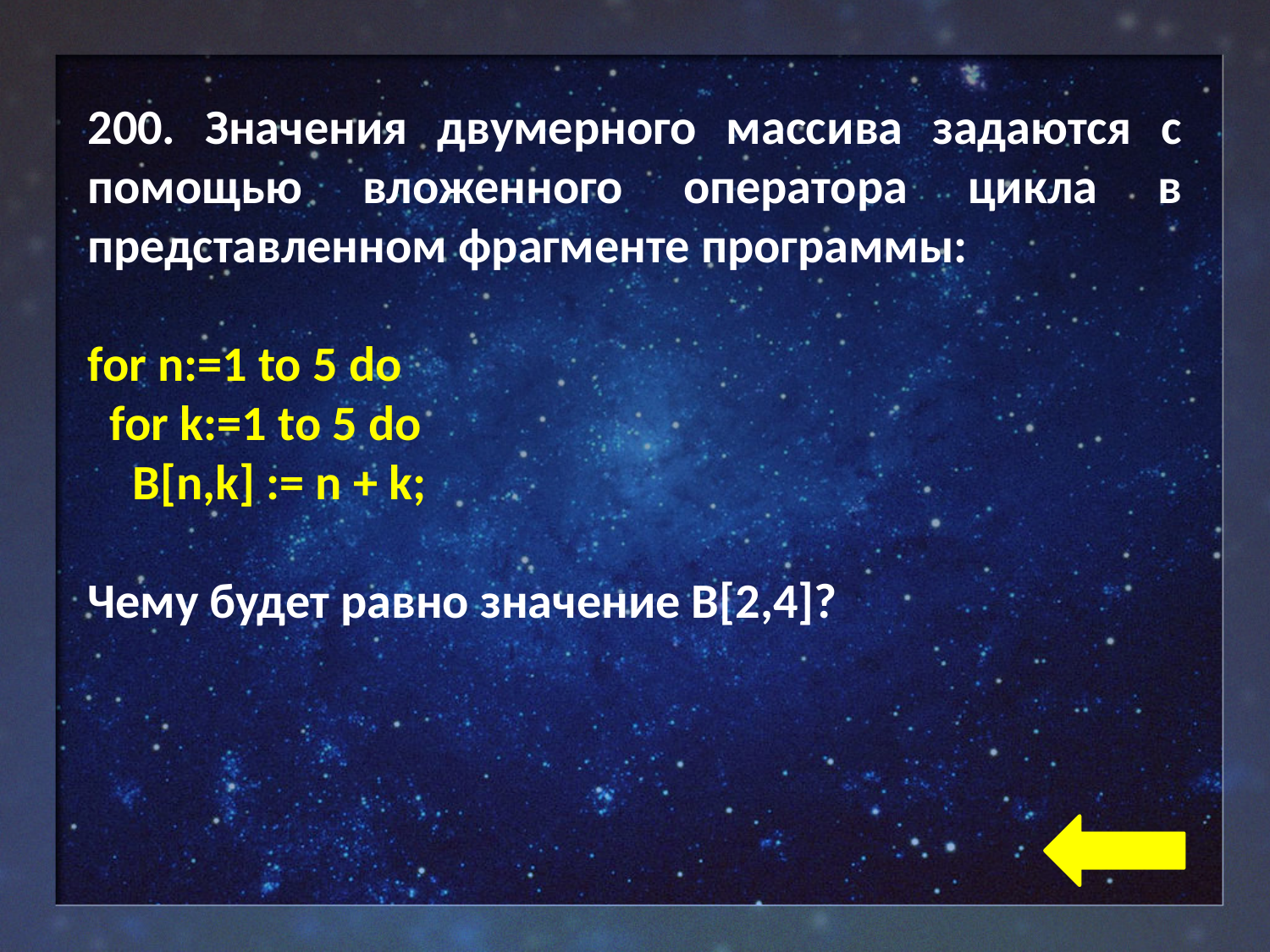

200. Значения двумерного массива задаются с помощью вложенного оператора цикла в представленном фрагменте программы:

for n:=1 to 5 do
  for k:=1 to 5 do
    B[n,k] := n + k;

Чему будет равно значение B[2,4]?